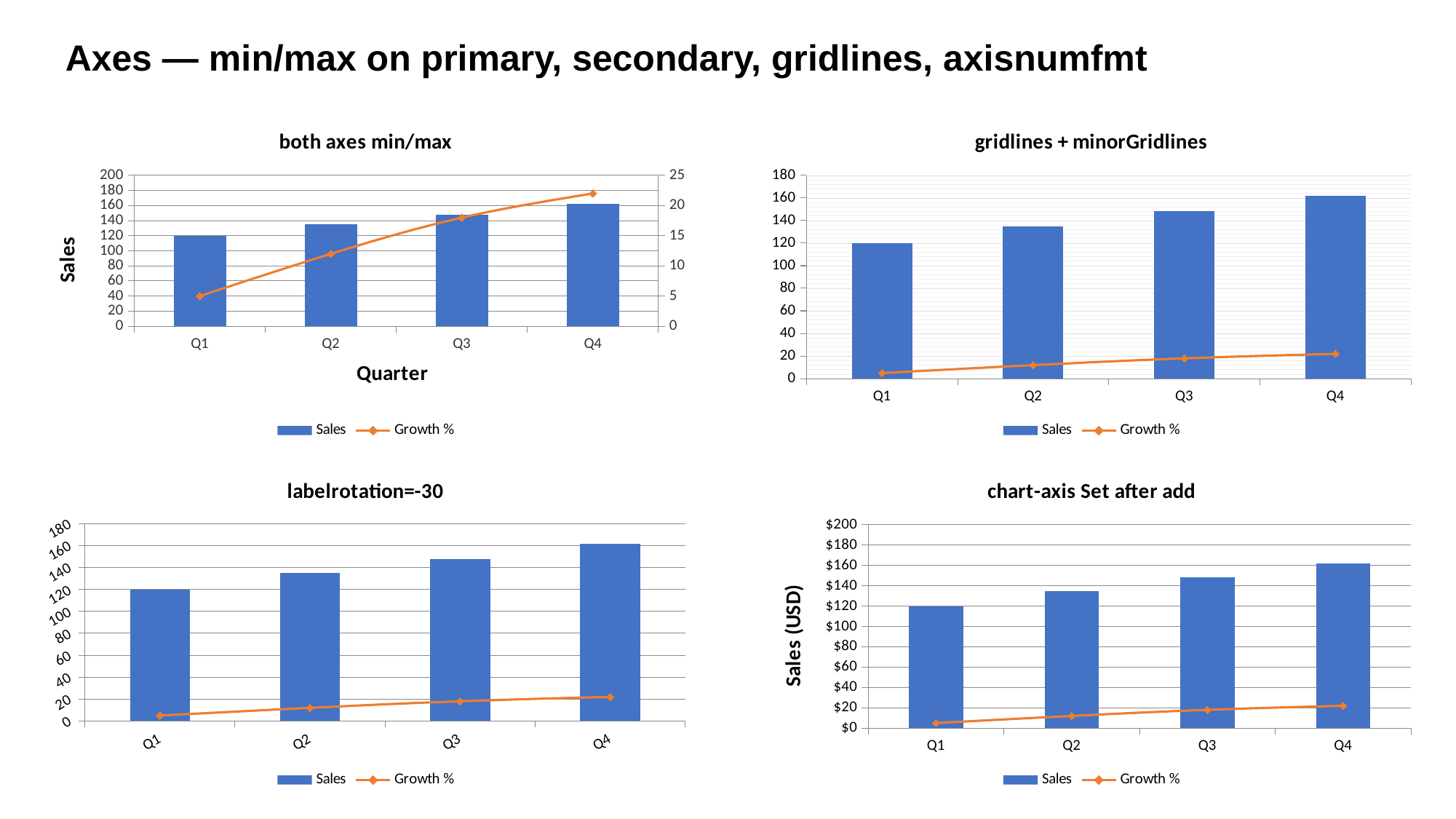

Axes — min/max on primary, secondary, gridlines, axisnumfmt

### Chart: both axes min/max

| Category |  |  |
|---|---|---|
| Q1 | 120.0 | 5.0 |
| Q2 | 135.0 | 12.0 |
| Q3 | 148.0 | 18.0 |
| Q4 | 162.0 | 22.0 |

### Chart: gridlines + minorGridlines

| Category |  |  |
|---|---|---|
| Q1 | 120.0 | 5.0 |
| Q2 | 135.0 | 12.0 |
| Q3 | 148.0 | 18.0 |
| Q4 | 162.0 | 22.0 |

### Chart: labelrotation=-30

| Category |  |  |
|---|---|---|
| Q1 | 120.0 | 5.0 |
| Q2 | 135.0 | 12.0 |
| Q3 | 148.0 | 18.0 |
| Q4 | 162.0 | 22.0 |

### Chart: chart-axis Set after add

| Category |  |  |
|---|---|---|
| Q1 | 120.0 | 5.0 |
| Q2 | 135.0 | 12.0 |
| Q3 | 148.0 | 18.0 |
| Q4 | 162.0 | 22.0 |